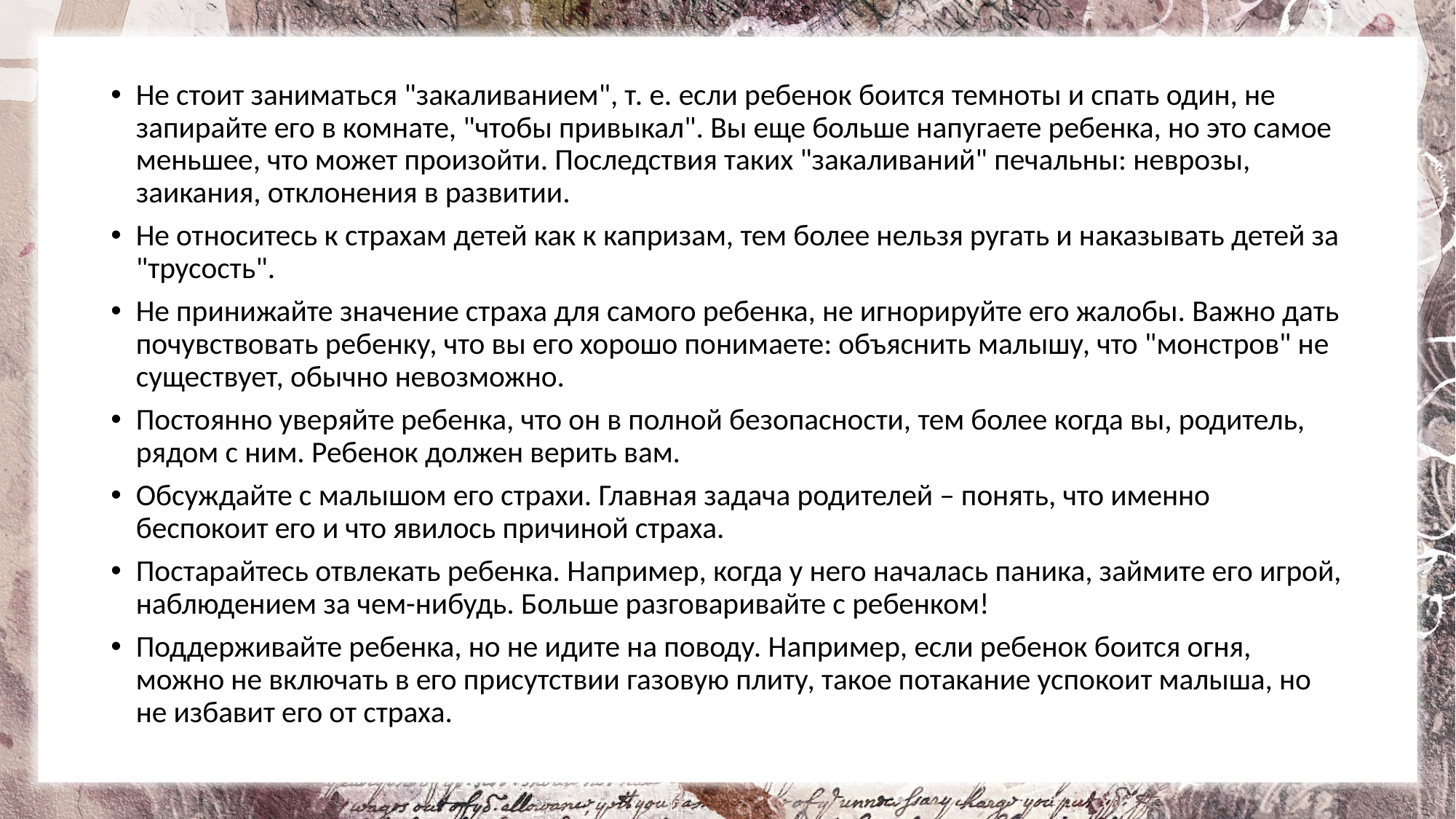

Не стоит заниматься "закаливанием", т. е. если ребенок боится темноты и спать один, не запирайте его в комнате, "чтобы привыкал". Вы еще больше напугаете ребенка, но это самое меньшее, что может произойти. Последствия таких "закаливаний" печальны: неврозы, заикания, отклонения в развитии.
Не относитесь к страхам детей как к капризам, тем более нельзя ругать и наказывать детей за "трусость".
Не принижайте значение страха для самого ребенка, не игнорируйте его жалобы. Важно дать почувствовать ребенку, что вы его хорошо понимаете: объяснить малышу, что "монстров" не существует, обычно невозможно.
Постоянно уверяйте ребенка, что он в полной безопасности, тем более когда вы, родитель, рядом с ним. Ребенок должен верить вам.
Обсуждайте с малышом его страхи. Главная задача родителей – понять, что именно беспокоит его и что явилось причиной страха.
Постарайтесь отвлекать ребенка. Например, когда у него началась паника, займите его игрой, наблюдением за чем-нибудь. Больше разговаривайте с ребенком!
Поддерживайте ребенка, но не идите на поводу. Например, если ребенок боится огня, можно не включать в его присутствии газовую плиту, такое потакание успокоит малыша, но не избавит его от страха.